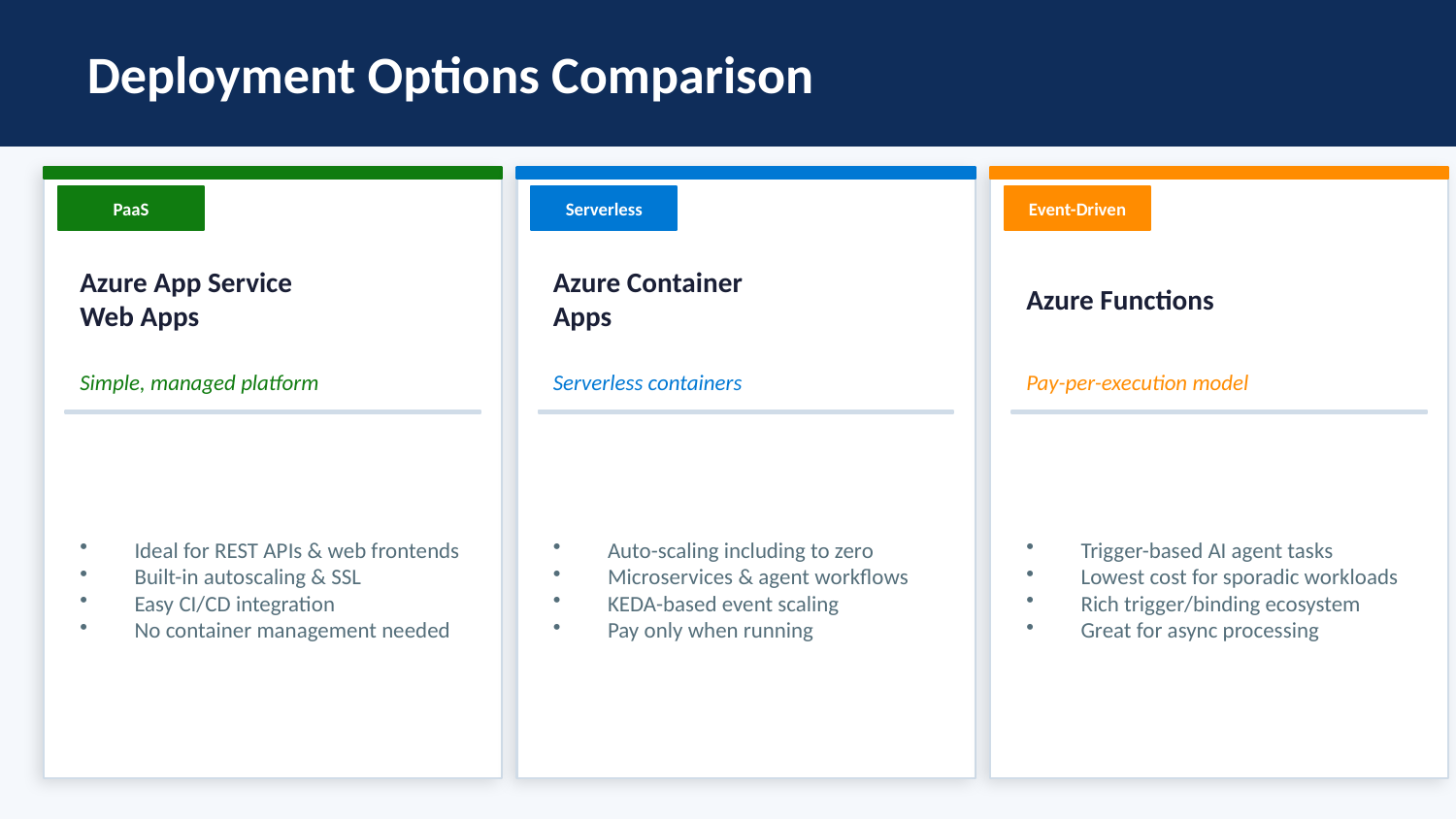

Deployment Options Comparison

PaaS

Serverless

Event-Driven
Azure App Service
Web Apps
Azure Container
Apps
Azure Functions
Simple, managed platform
Serverless containers
Pay-per-execution model

Ideal for REST APIs & web frontends
Built-in autoscaling & SSL
Easy CI/CD integration
No container management needed
Auto-scaling including to zero
Microservices & agent workflows
KEDA-based event scaling
Pay only when running
Trigger-based AI agent tasks
Lowest cost for sporadic workloads
Rich trigger/binding ecosystem
Great for async processing